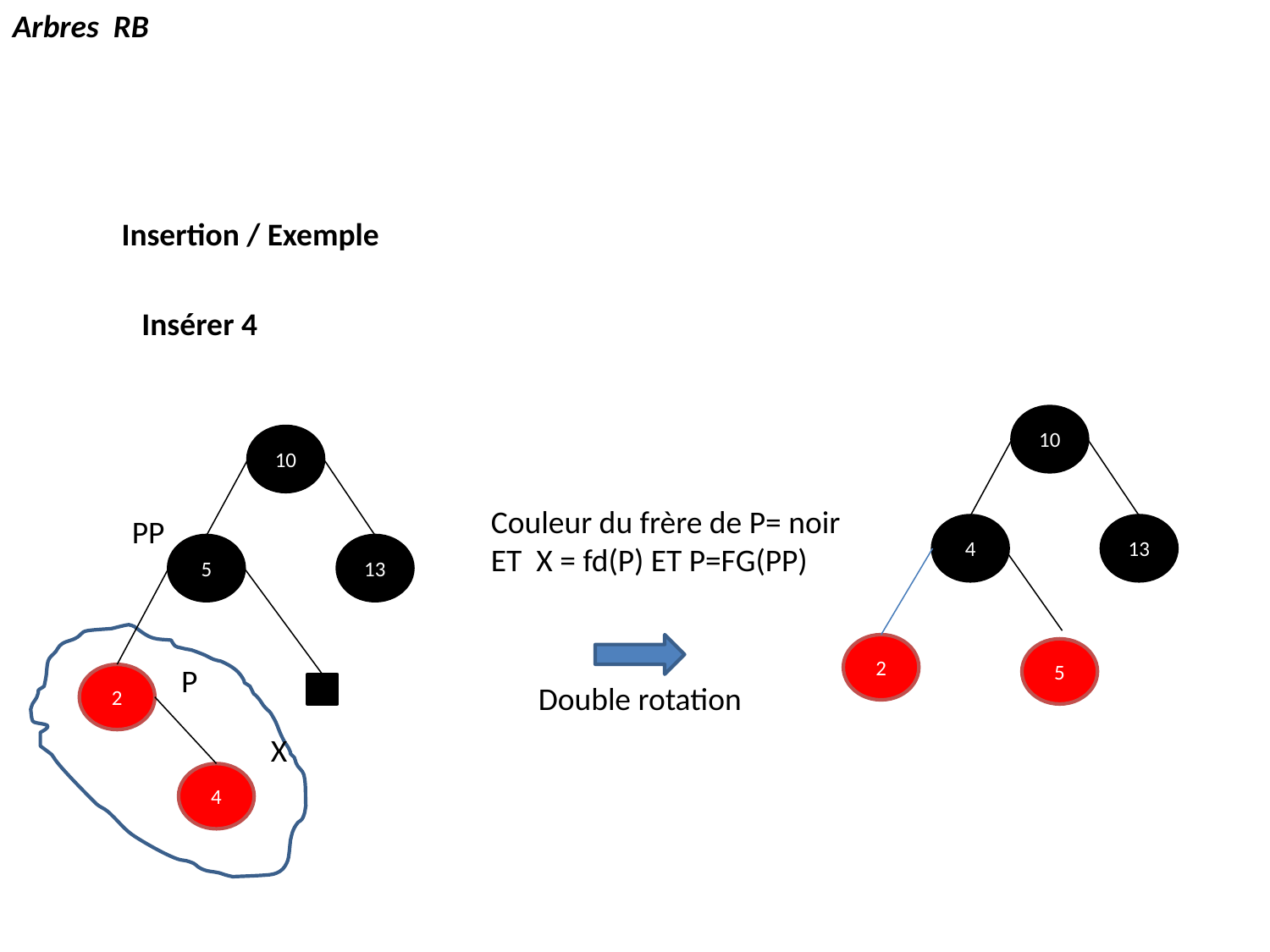

Arbres  RB

Insertion / Exemple
Insérer 4
10
10
Couleur du frère de P= noir
ET  X = fd(P) ET P=FG(PP)
PP
4
13
5
13

2
5
P
2
Double rotation

X
4